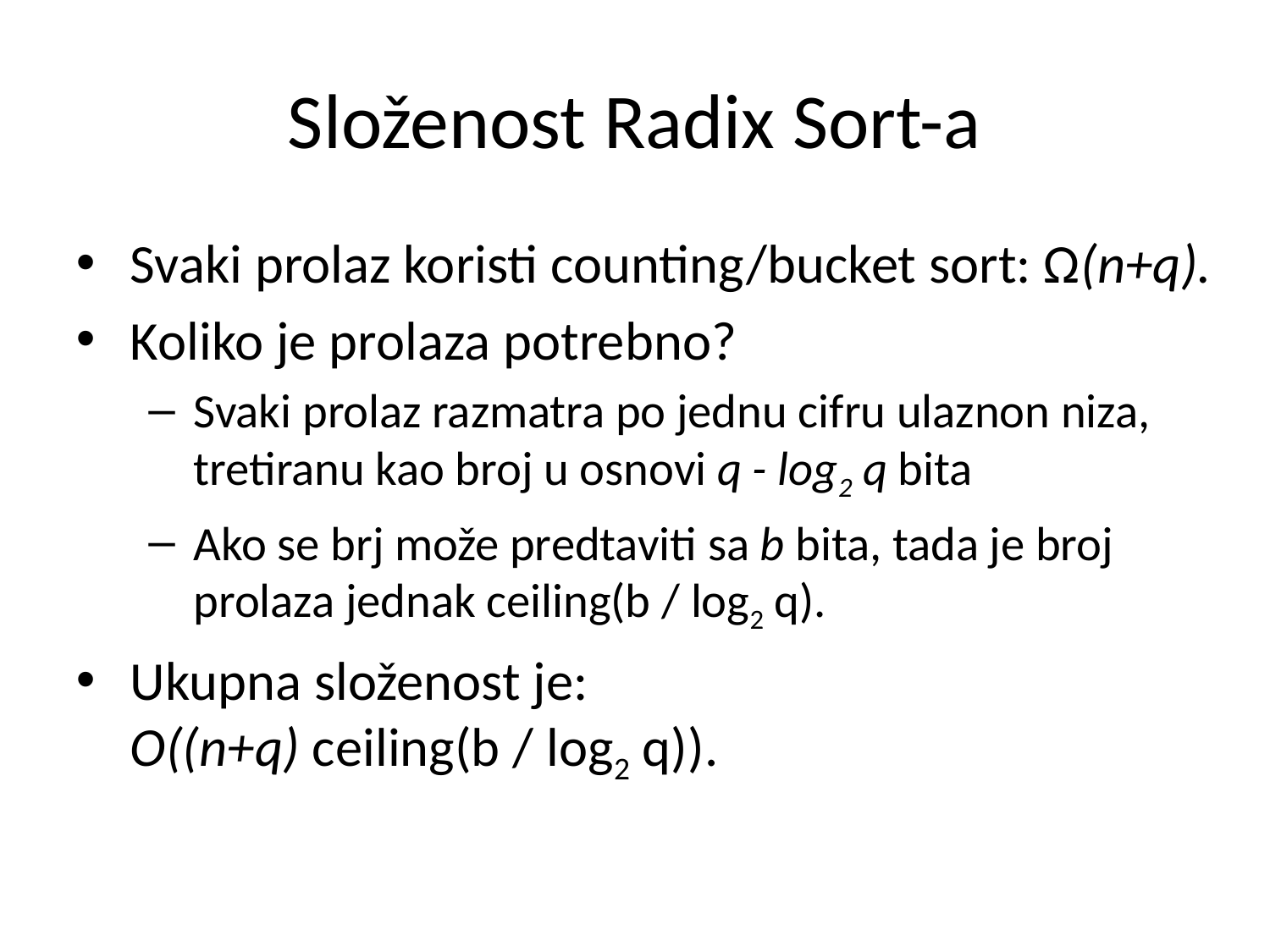

Složenost Radix Sort-a
Svaki prolaz koristi counting/bucket sort: Ω(n+q).
Koliko je prolaza potrebno?
Svaki prolaz razmatra po jednu cifru ulaznon niza, tretiranu kao broj u osnovi q - log2 q bita
Ako se brj može predtaviti sa b bita, tada je broj prolaza jednak ceiling(b / log2 q).
Ukupna složenost je:
O((n+q) ceiling(b / log2 q)).